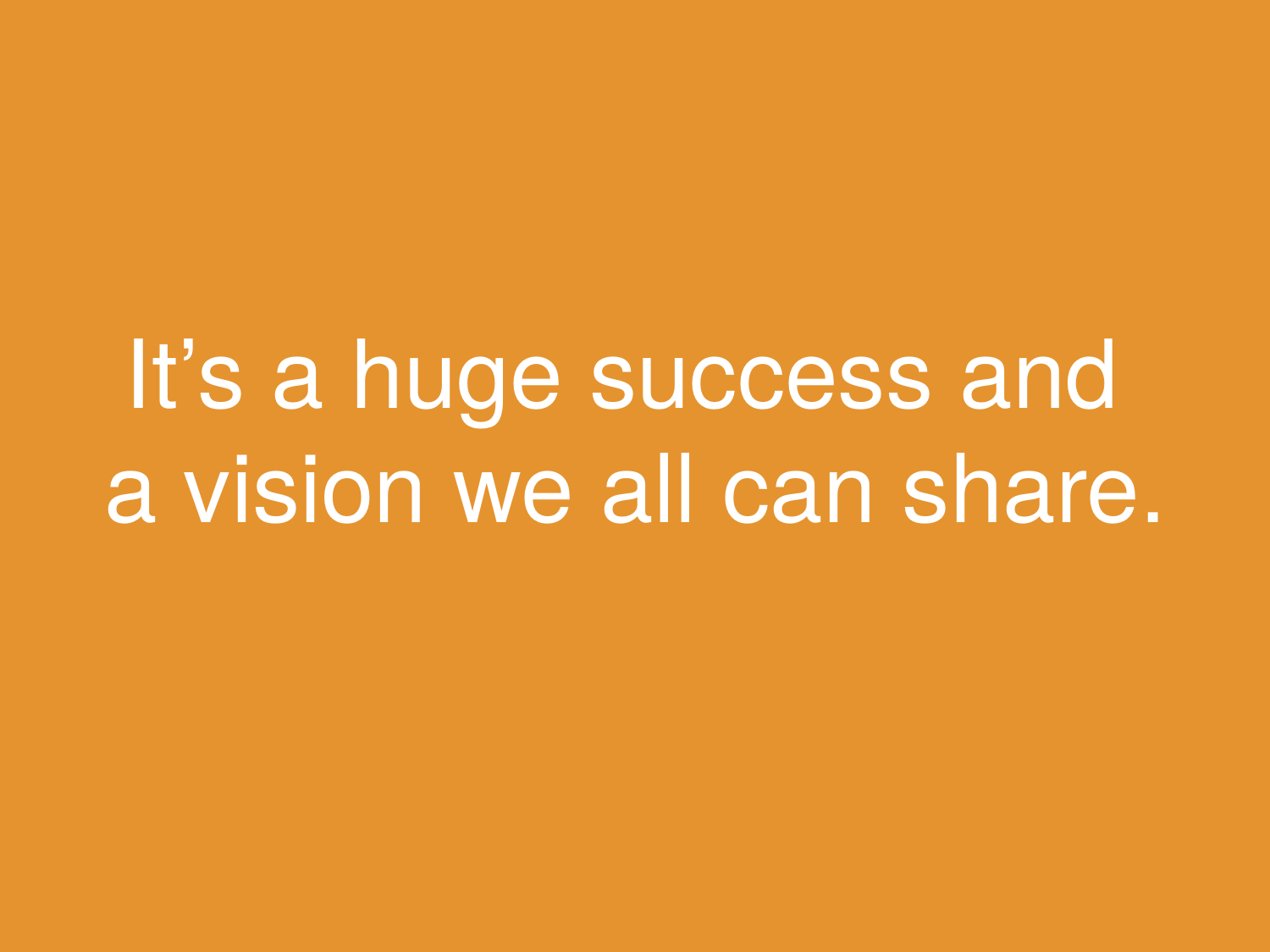

It’s a huge success and
a vision we all can share.